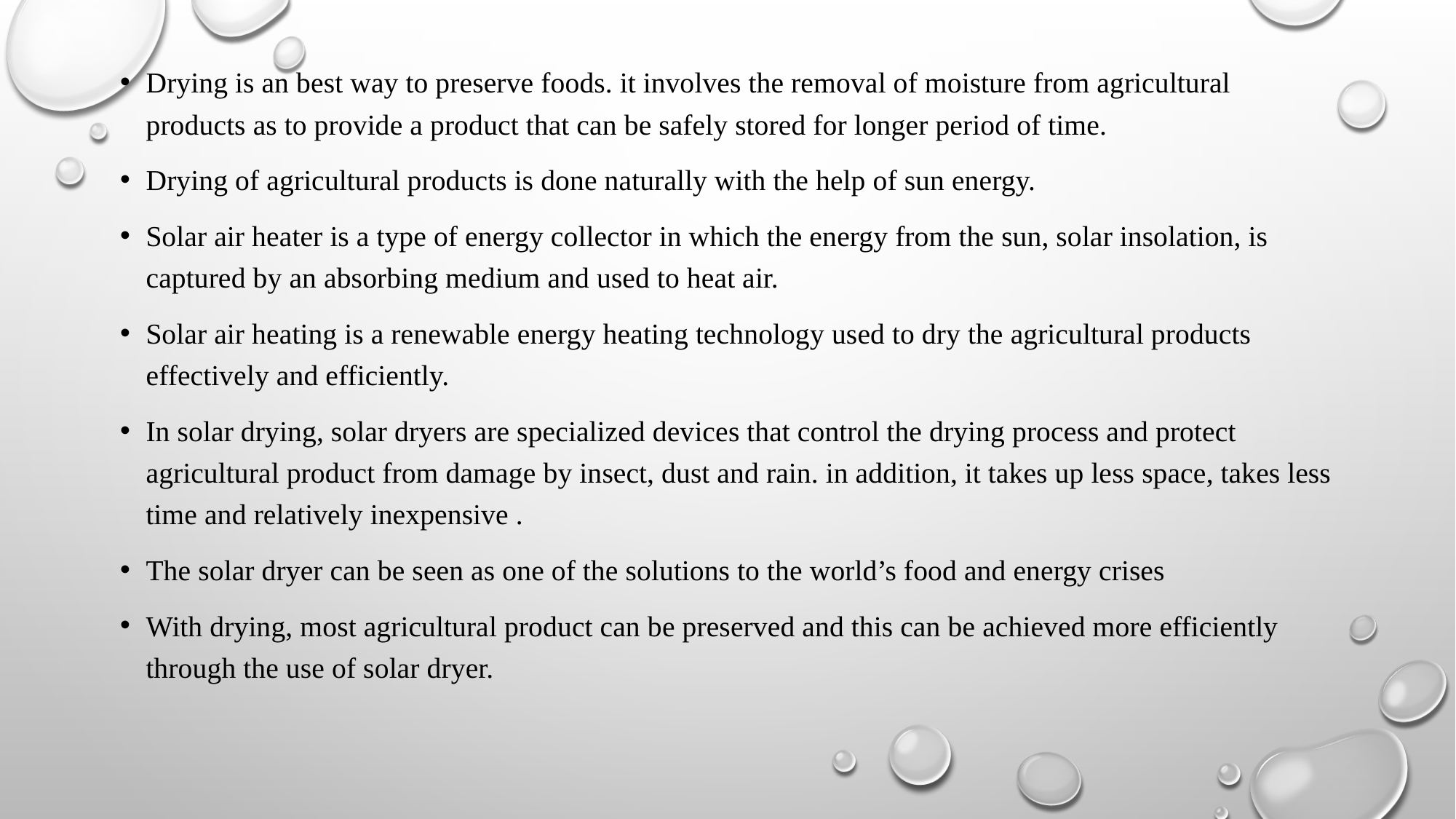

Drying is an best way to preserve foods. it involves the removal of moisture from agricultural products as to provide a product that can be safely stored for longer period of time.
Drying of agricultural products is done naturally with the help of sun energy.
Solar air heater is a type of energy collector in which the energy from the sun, solar insolation, is captured by an absorbing medium and used to heat air.
Solar air heating is a renewable energy heating technology used to dry the agricultural products effectively and efficiently.
In solar drying, solar dryers are specialized devices that control the drying process and protect agricultural product from damage by insect, dust and rain. in addition, it takes up less space, takes less time and relatively inexpensive .
The solar dryer can be seen as one of the solutions to the world’s food and energy crises
With drying, most agricultural product can be preserved and this can be achieved more efficiently through the use of solar dryer.